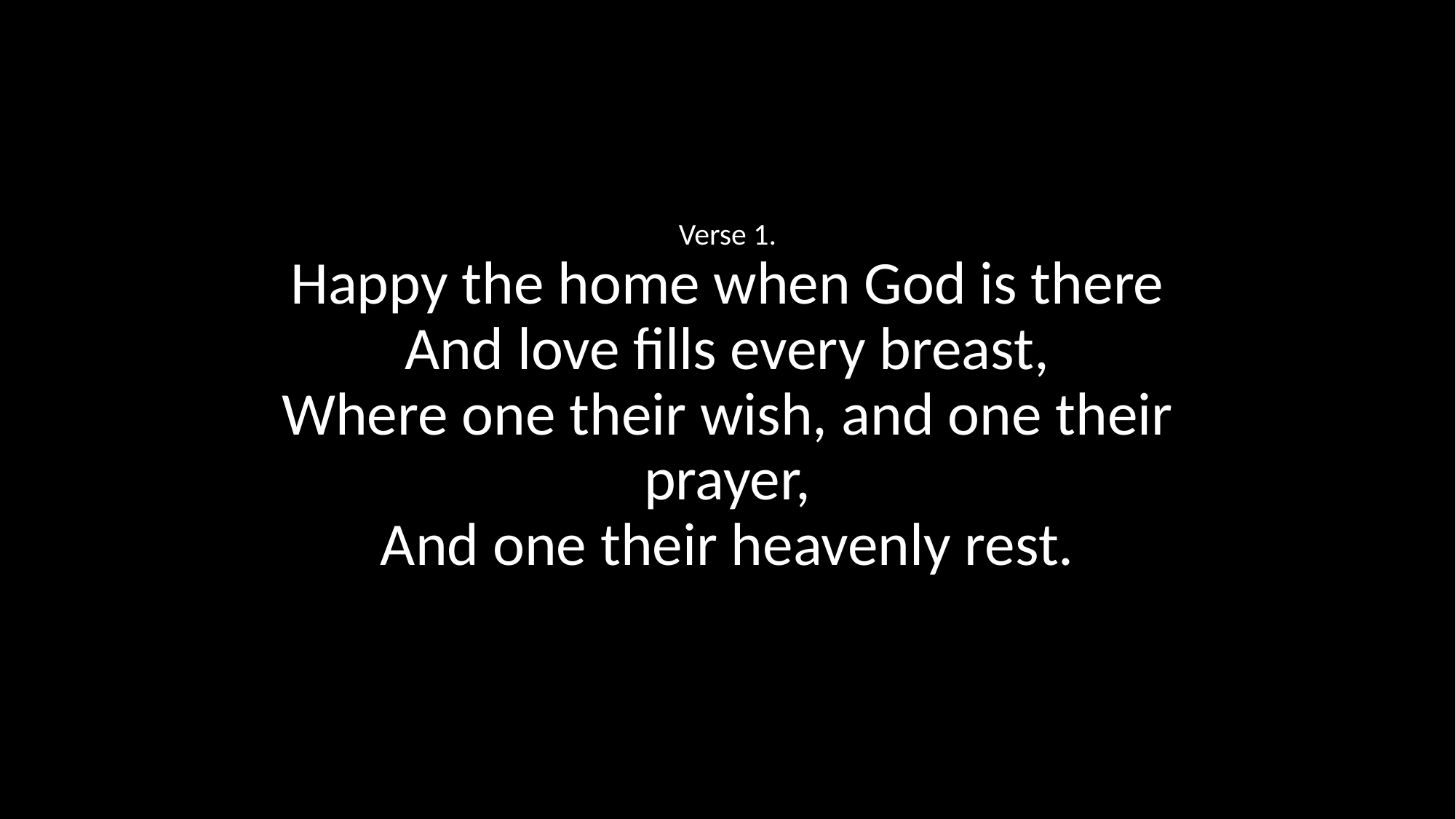

Verse 1.
Happy the home when God is there
And love fills every breast,
Where one their wish, and one their prayer,
And one their heavenly rest.